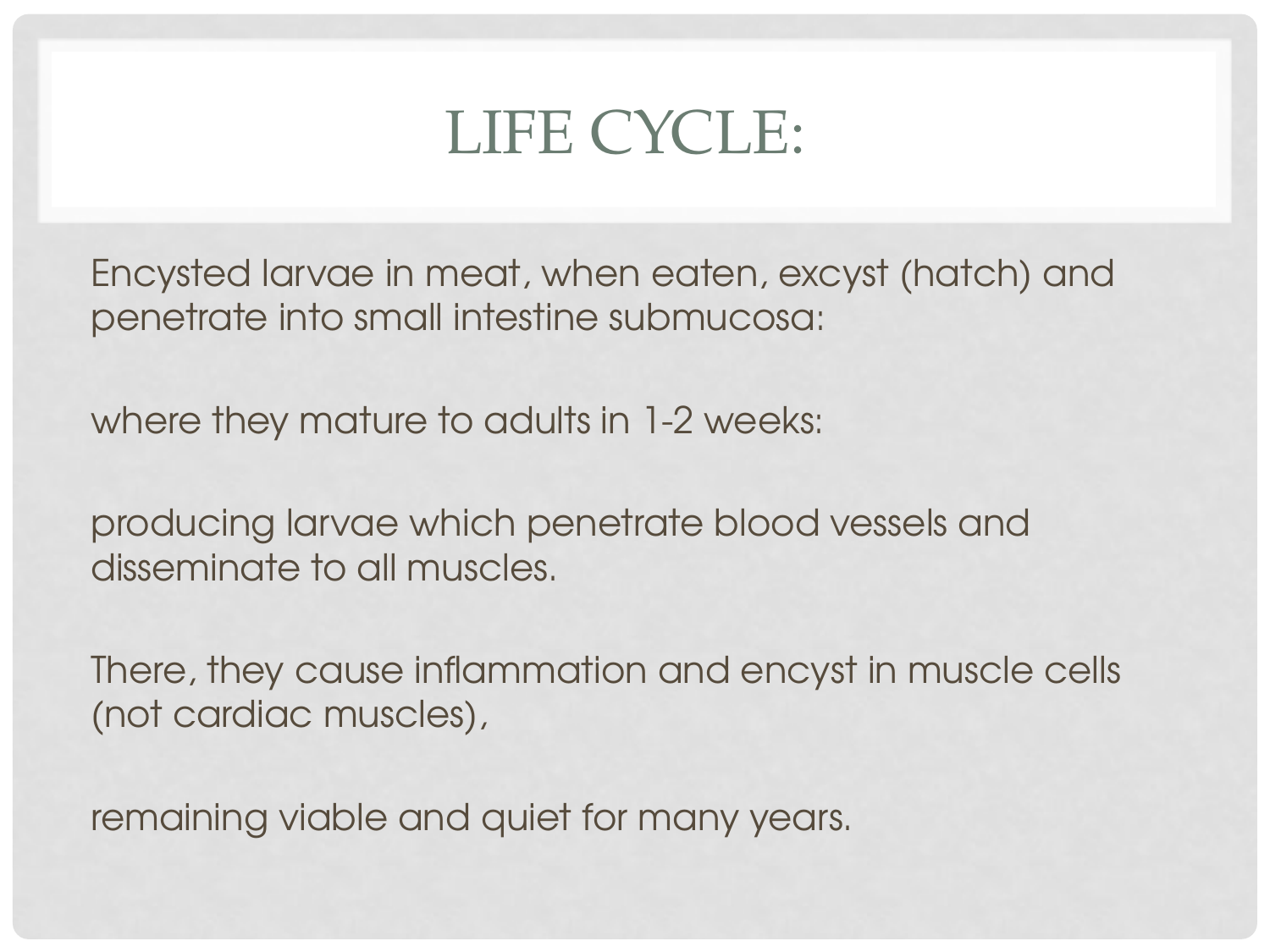

# Life cycle:
Encysted larvae in meat, when eaten, excyst (hatch) and penetrate into small intestine submucosa:

where they mature to adults in 1-2 weeks:

producing larvae which penetrate blood vessels and disseminate to all muscles.

There, they cause inflammation and encyst in muscle cells (not cardiac muscles),

remaining viable and quiet for many years.